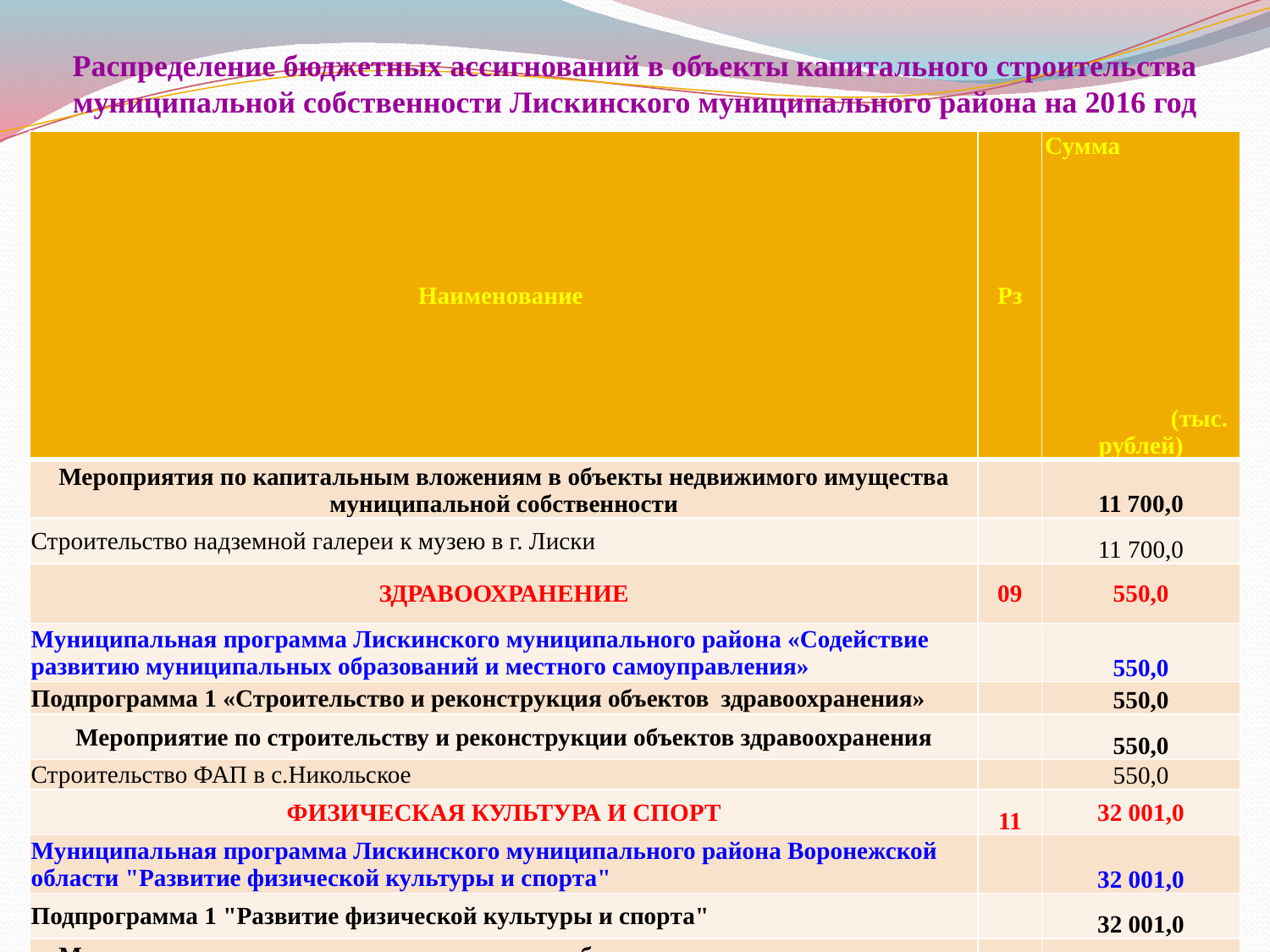

# Распределение бюджетных ассигнований в объекты капитального строительства муниципальной собственности Лискинского муниципального района на 2016 год
| Наименование | Рз | Сумма (тыс. рублей) |
| --- | --- | --- |
| Мероприятия по капитальным вложениям в объекты недвижимого имущества муниципальной собственности |  | 11 700,0 |
| Строительство надземной галереи к музею в г. Лиски |  | 11 700,0 |
| ЗДРАВООХРАНЕНИЕ | 09 | 550,0 |
| Муниципальная программа Лискинского муниципального района «Содействие развитию муниципальных образований и местного самоуправления» |  | 550,0 |
| Подпрограмма 1 «Строительство и реконструкция объектов здравоохранения» |  | 550,0 |
| Мероприятие по строительству и реконструкции объектов здравоохранения |  | 550,0 |
| Строительство ФАП в с.Никольское |  | 550,0 |
| ФИЗИЧЕСКАЯ КУЛЬТУРА И СПОРТ | 11 | 32 001,0 |
| Муниципальная программа Лискинского муниципального района Воронежской области "Развитие физической культуры и спорта" |  | 32 001,0 |
| Подпрограмма 1 "Развитие физической культуры и спорта" |  | 32 001,0 |
| Мероприятия по капитальным вложениям в объекты недвижимого имущества муниципальной собственности |  | 32 001,0 |
| Строительство спортивной площадки с.Колыбелка |  | 1 213,0 |
| Строительство стадиона в пгт. Давыдовка |  | 13 170,0 |
| Строительство стадиона "Локомотив" в г. Лиски (ПСД + строительство восточной триб.) |  | 12 000,0 |
| Многофункциональная спортивная площадка МКОУ СОШ № 1 г. Лиски |  | 5 618,0 |